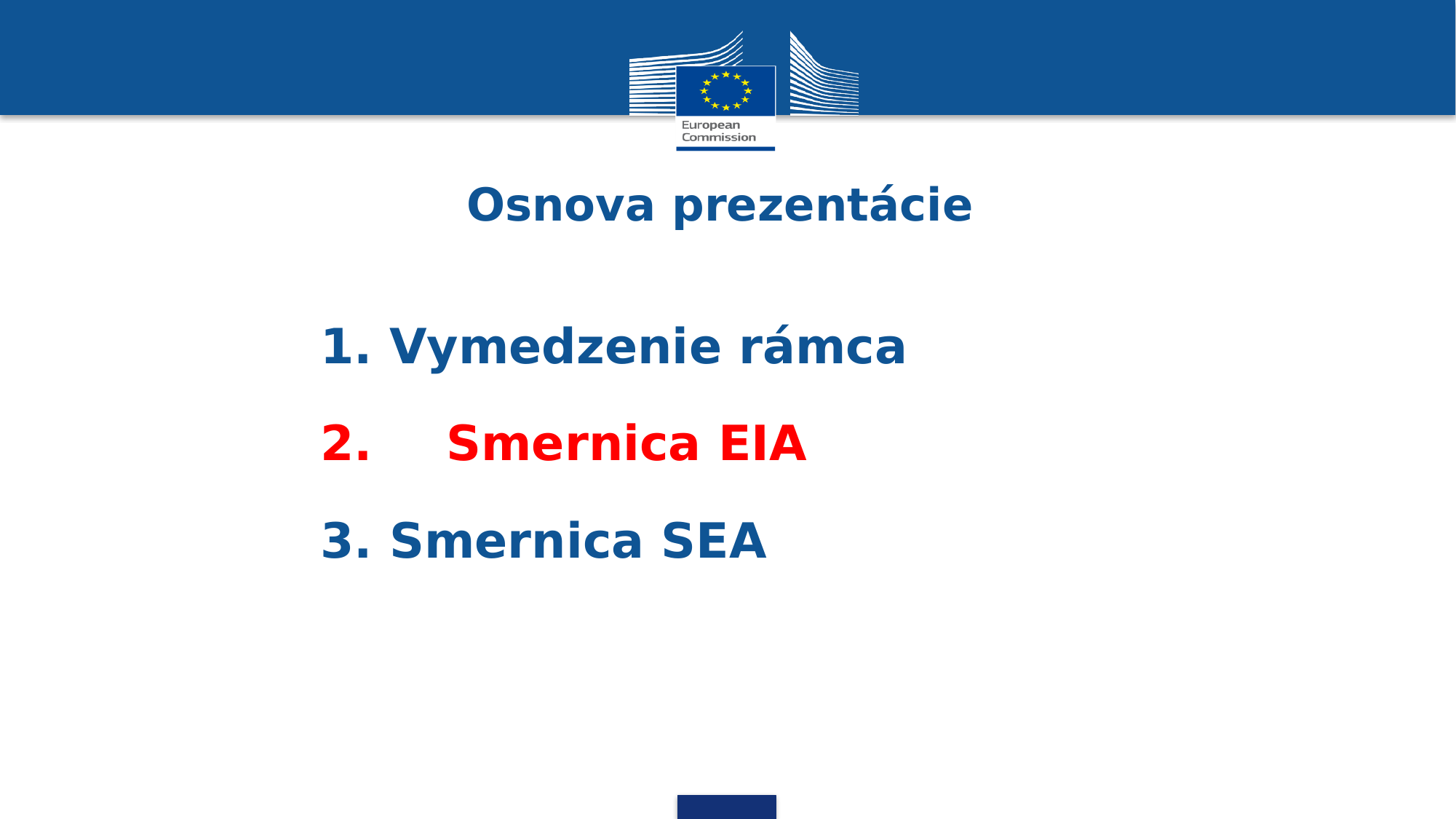

# Osnova prezentácie
1. Vymedzenie rámca
2.	 Smernica EIA
3. Smernica SEA